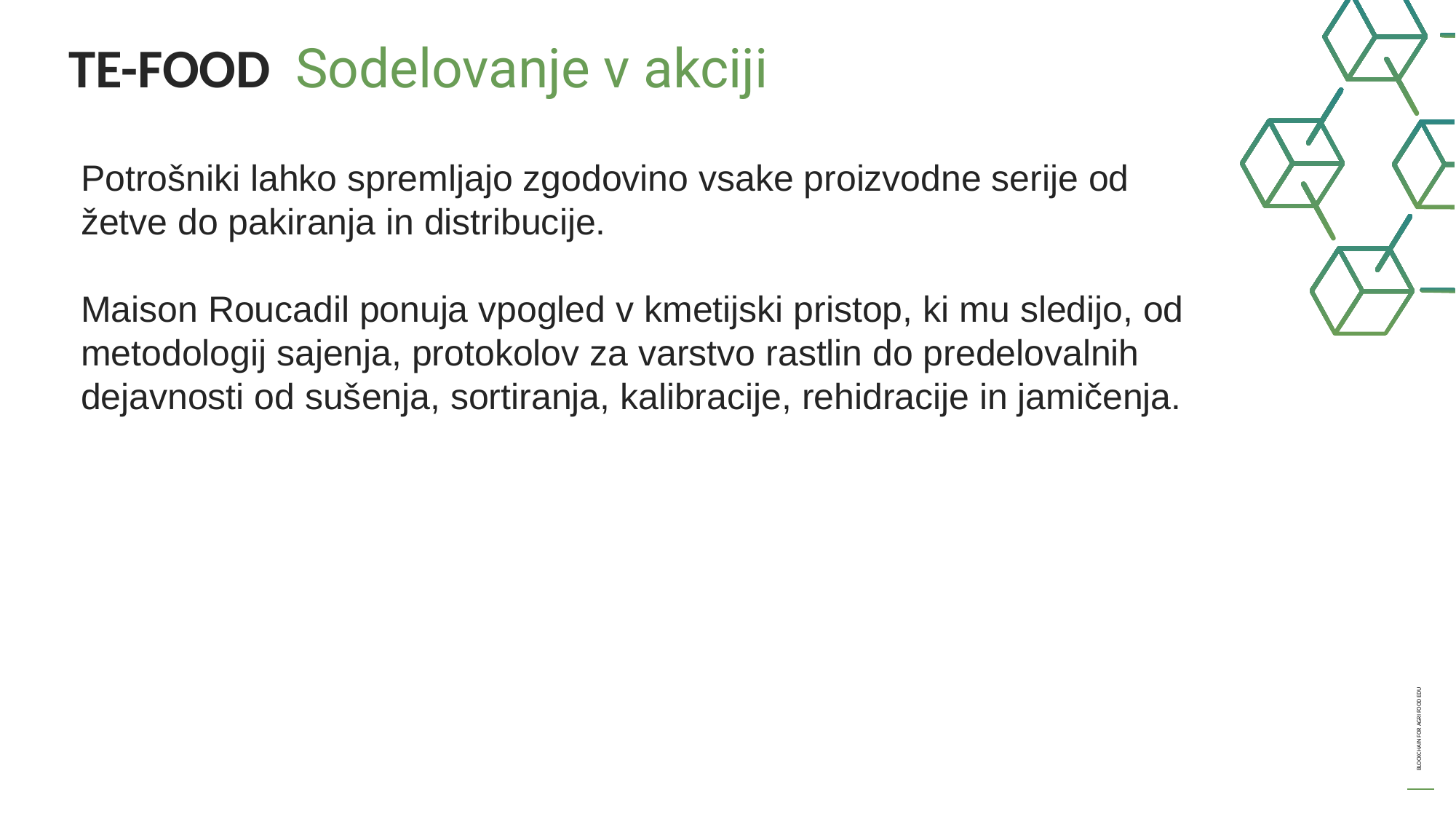

TE-FOOD  Sodelovanje v akciji

Potrošniki lahko spremljajo zgodovino vsake proizvodne serije od žetve do pakiranja in distribucije.
Maison Roucadil ponuja vpogled v kmetijski pristop, ki mu sledijo, od metodologij sajenja, protokolov za varstvo rastlin do predelovalnih dejavnosti od sušenja, sortiranja, kalibracije, rehidracije in jamičenja.